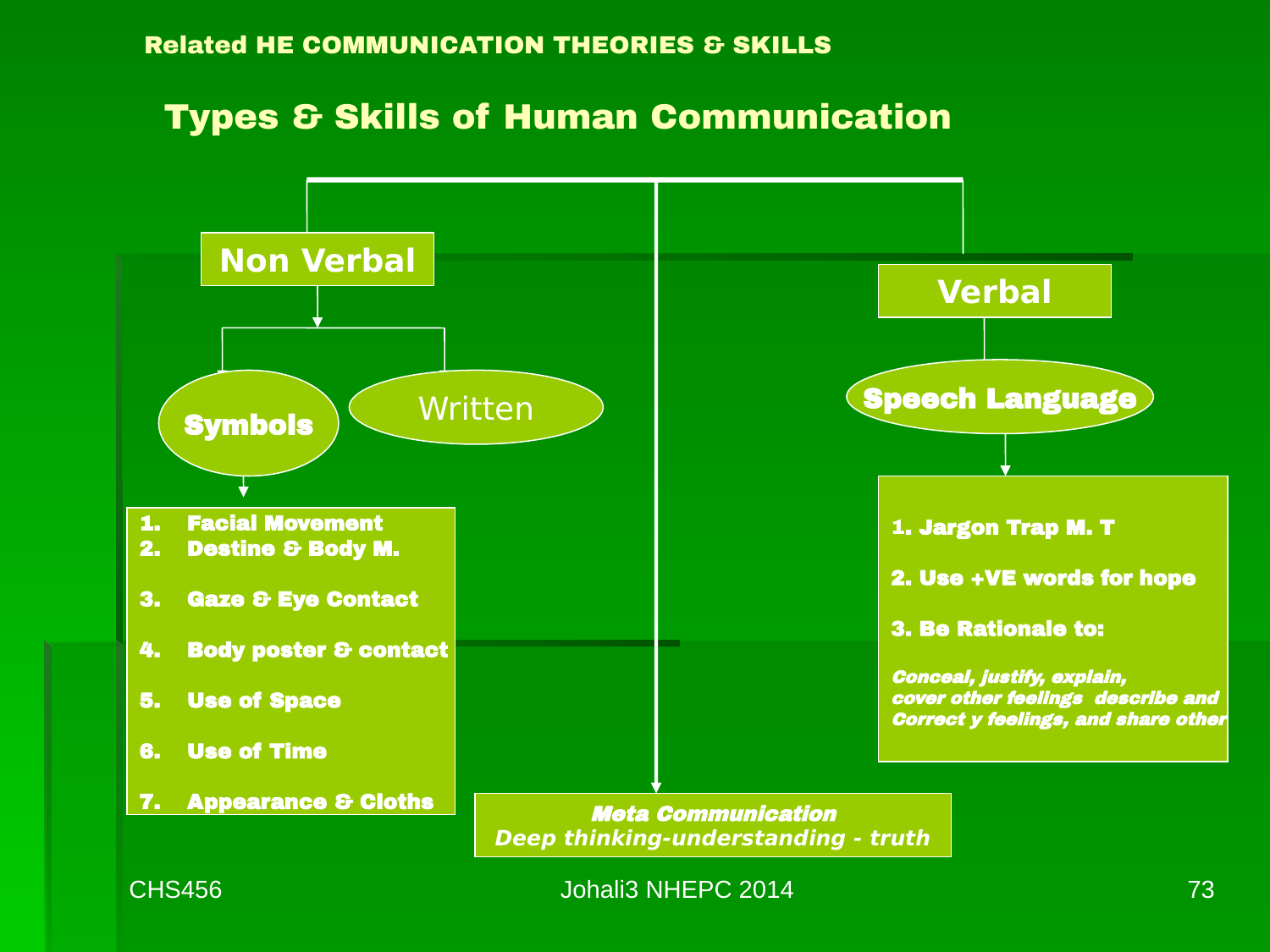

# Related HE COMMUNICATION THEORIES & SKILLS Types & Skills of Human Communication

Non Verbal
Verbal

Speech Language
Symbols
Written

1. Jargon Trap M. T

2. Use +VE words for hope

3. Be Rationale to:

Conceal, justify, explain,
cover other feelings  describe and
Correct y feelings, and share other

Facial Movement
Destine & Body M.

Gaze & Eye Contact

Body poster & contact

Use of Space

Use of Time

Appearance & Cloths

Meta Communication
Deep thinking-understanding - truth
CHS456
Johali3 NHEPC 2014
73